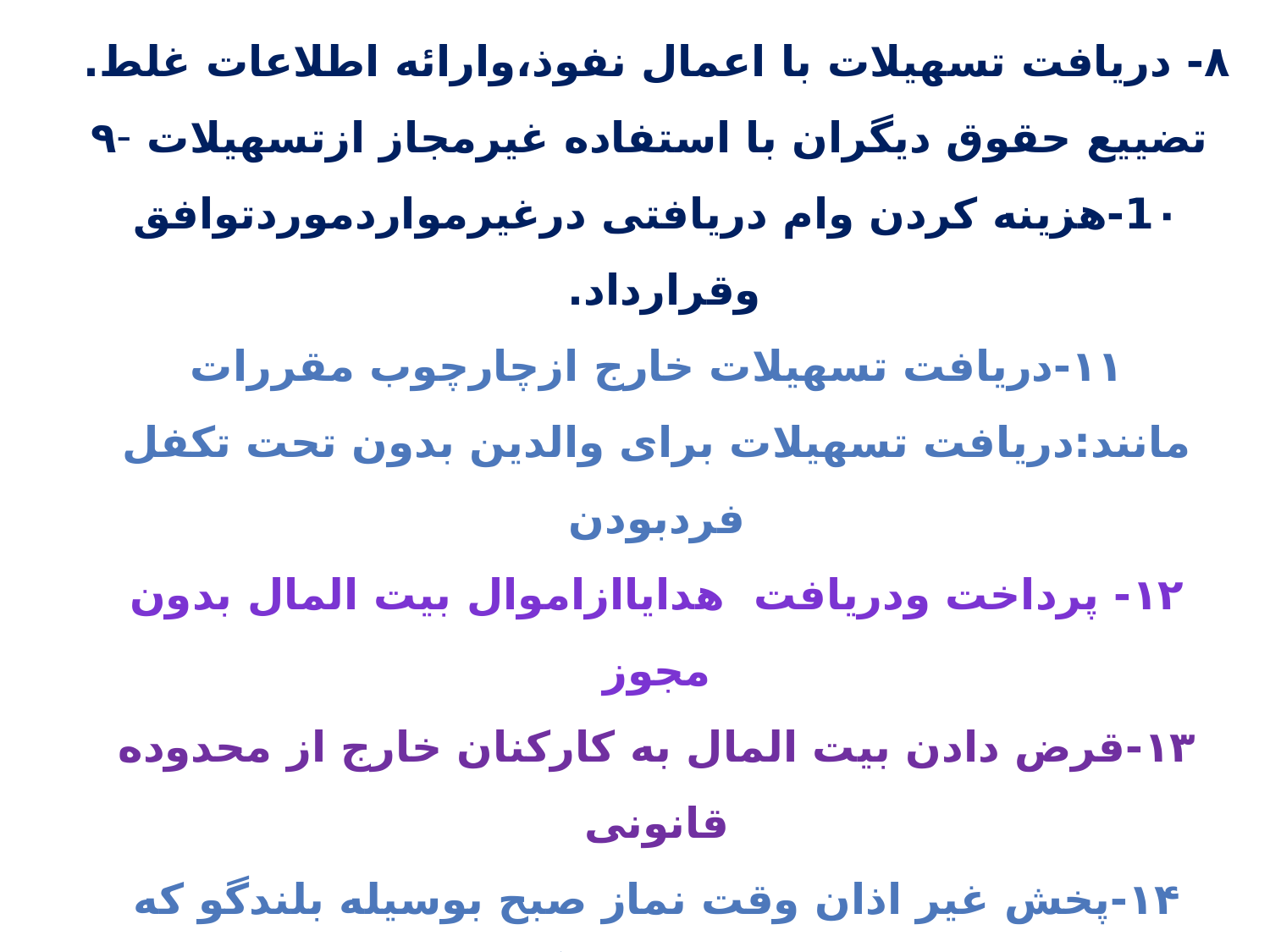

۸- دریافت تسهیلات با اعمال نفوذ،وارائه اطلاعات غلط.
۹- تضییع حقوق دیگران با استفاده غیرمجاز ازتسهیلات
1۰-هزینه کردن وام دریافتی درغیرمواردموردتوافق وقرارداد.
۱۱-دریافت تسهیلات خارج ازچارچوب مقررات مانند:دریافت تسهیلات برای والدین بدون تحت تکفل فردبودن
۱۲- پرداخت ودریافت  هدایاازاموال بیت المال بدون مجوز
۱۳-قرض دادن بیت المال به کارکنان خارج از محدوده قانونی
۱۴-پخش غیر اذان وقت نماز صبح بوسيله بلندگو که موجب اذيت همسايگان شود.